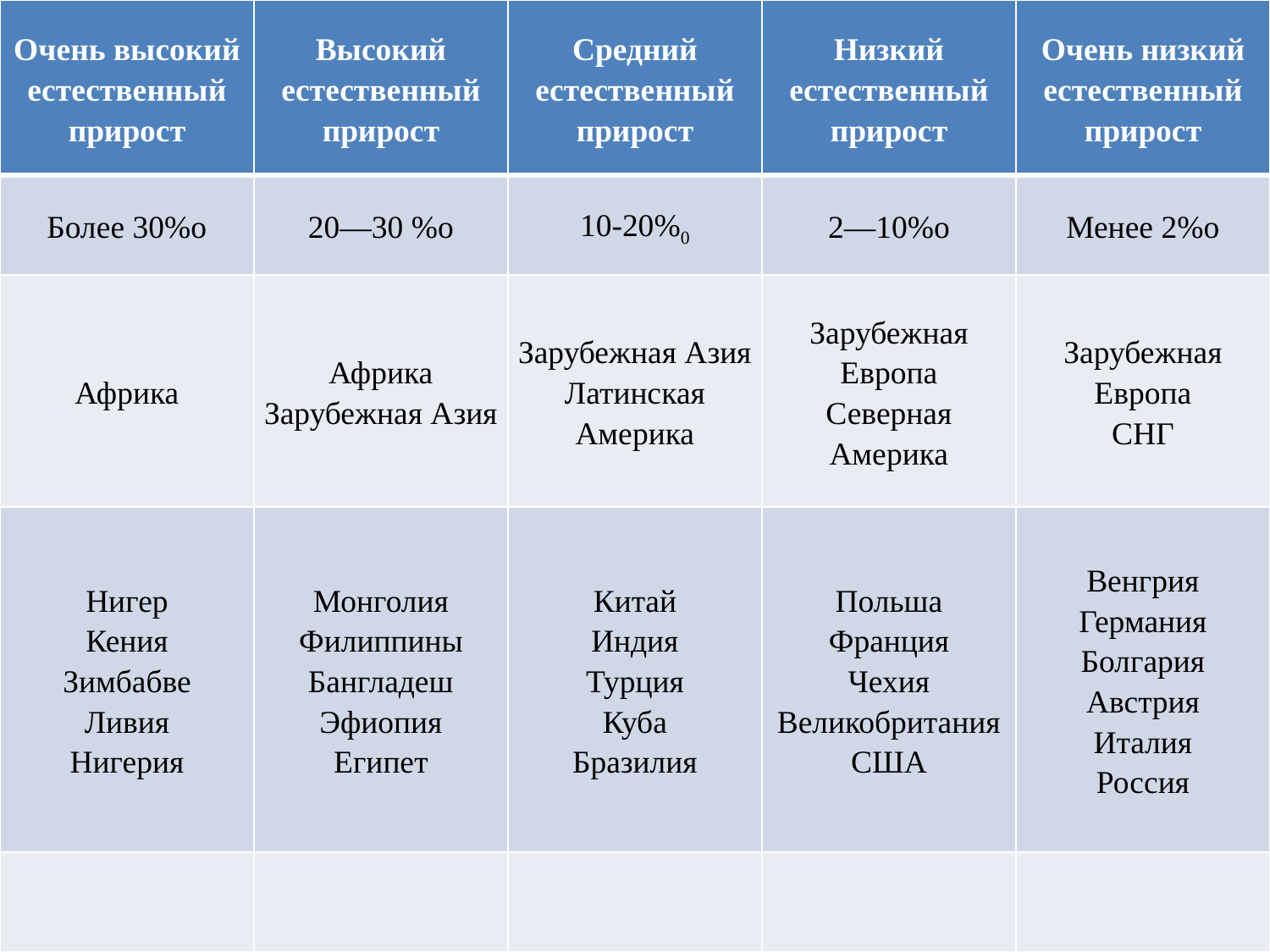

| Очень высокий естественный прирост | Высокий естественный прирост | Средний естественный прирост | Низкий естественный прирост | Очень низкий естественный прирост |
| --- | --- | --- | --- | --- |
| Более 30%о | 20—30 %о | 10-20%0 | 2—10%о | Менее 2%о |
| Африка | Африка Зарубежная Азия | Зарубежная Азия Латинская Америка | Зарубежная Европа Северная Америка | Зарубежная Европа СНГ |
| Нигер Кения Зимбабве Ливия Нигерия | Монголия Филиппины Бангладеш Эфиопия Египет | Китай Индия Турция Куба Бразилия | Польша Франция Чехия Великобритания США | Венгрия Германия Болгария Австрия Италия Россия |
|  |  |  |  |  |
#